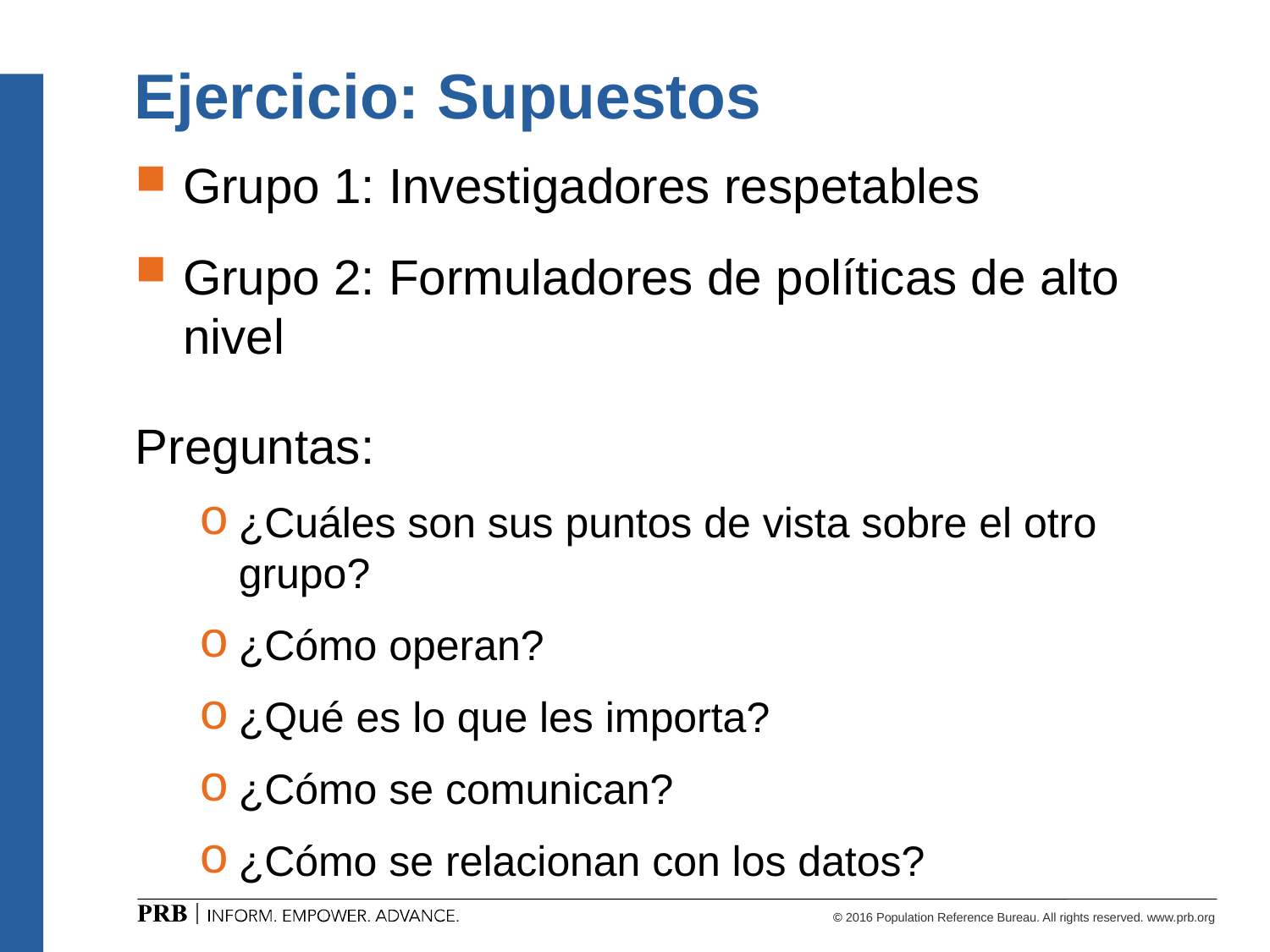

# Ejercicio: Supuestos
Grupo 1: Investigadores respetables
Grupo 2: Formuladores de políticas de alto nivel

Preguntas:
¿Cuáles son sus puntos de vista sobre el otro grupo?
¿Cómo operan?
¿Qué es lo que les importa?
¿Cómo se comunican?
¿Cómo se relacionan con los datos?